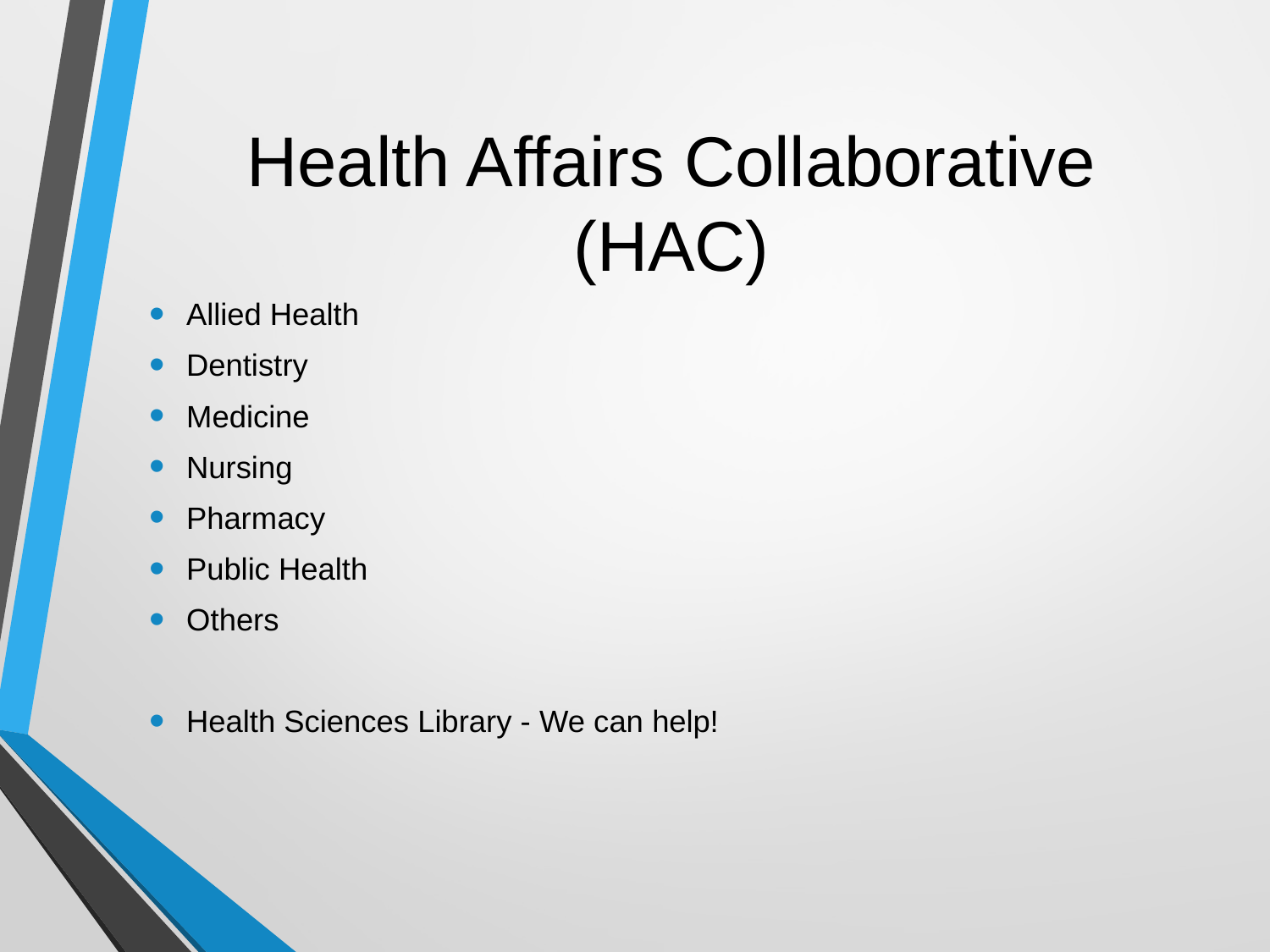

# Health Affairs Collaborative (HAC)
Allied Health
Dentistry
Medicine
Nursing
Pharmacy
Public Health
Others

Health Sciences Library - We can help!